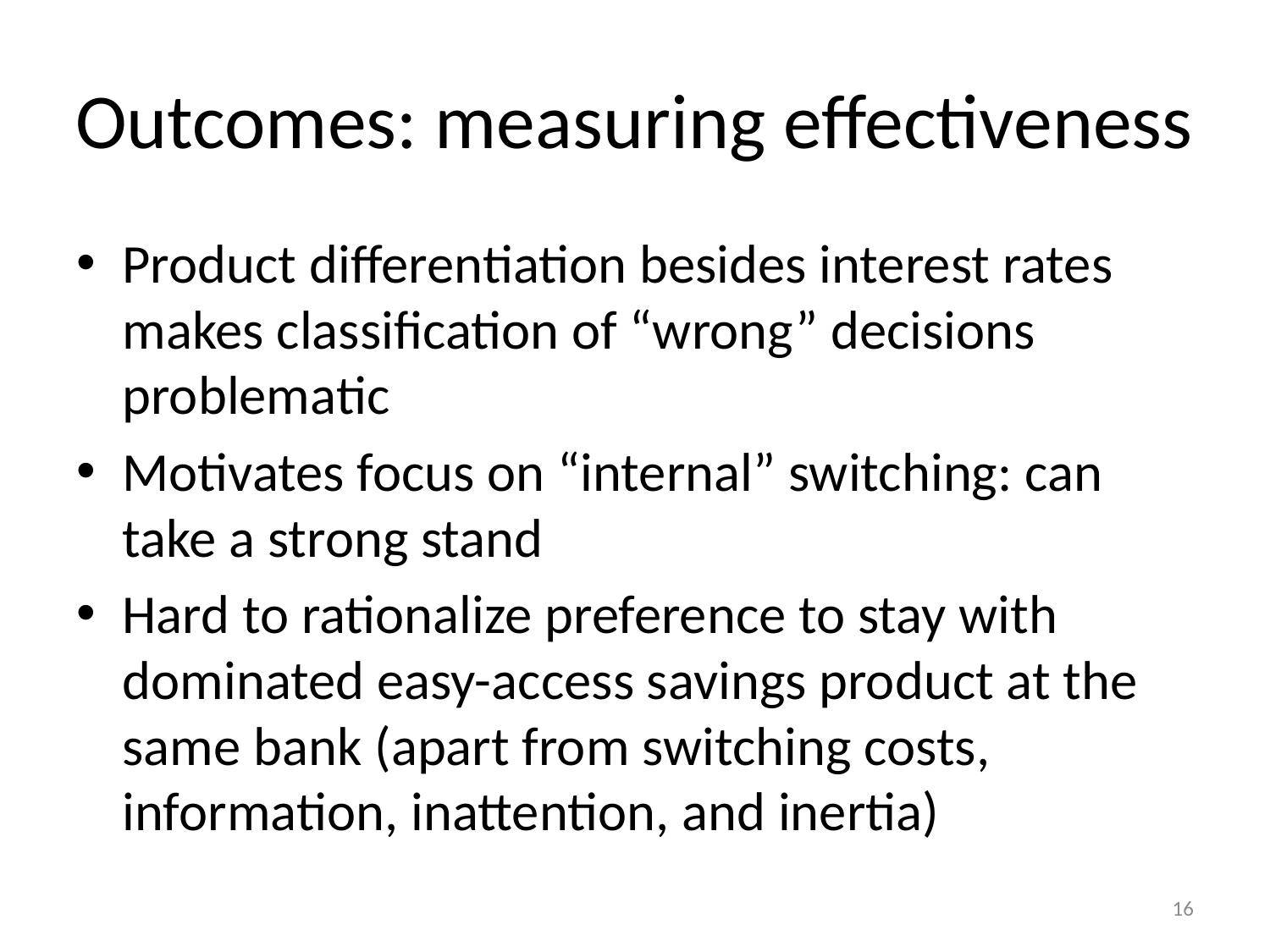

# Outcomes: measuring effectiveness
Product differentiation besides interest rates makes classification of “wrong” decisions problematic
Motivates focus on “internal” switching: can take a strong stand
Hard to rationalize preference to stay with dominated easy-access savings product at the same bank (apart from switching costs, information, inattention, and inertia)

16